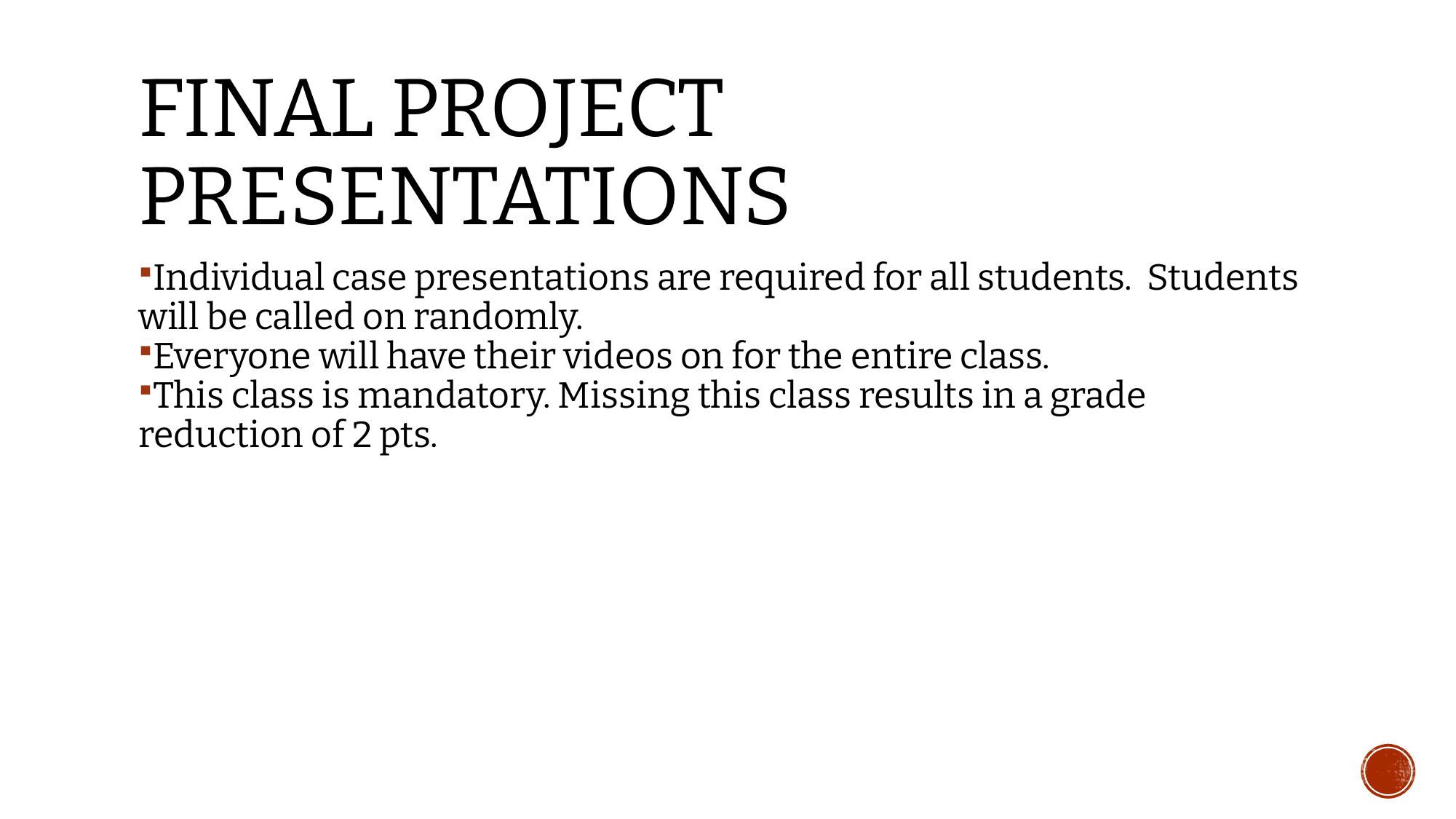

# Final Project presentations
Individual case presentations are required for all students.  Students will be called on randomly.
Everyone will have their videos on for the entire class.
This class is mandatory. Missing this class results in a grade reduction of 2 pts.